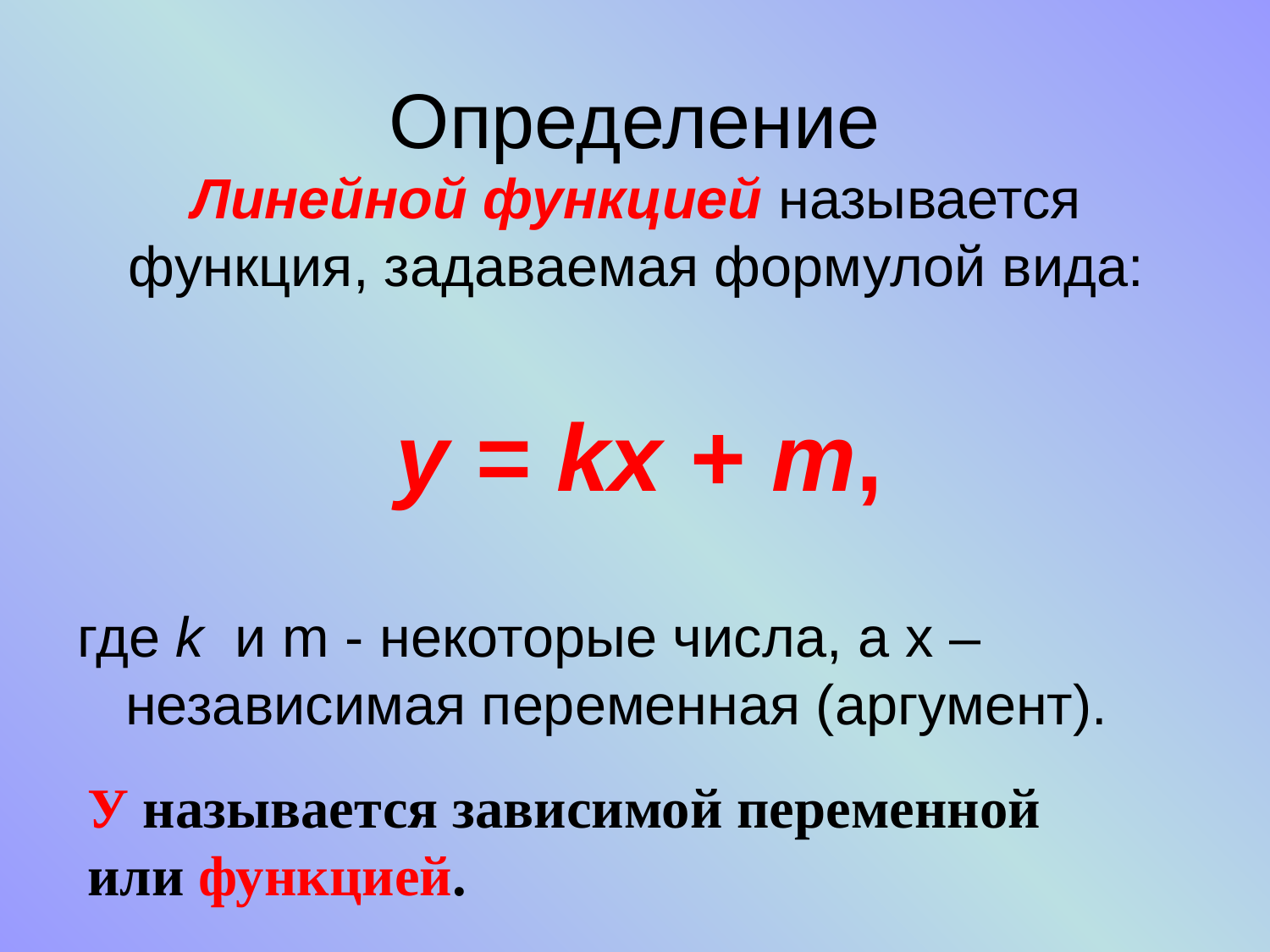

# Определение
Линейной функцией называется функция, задаваемая формулой вида:

  y = kx + m,

где k  и m - некоторые числа, а х – независимая переменная (аргумент).
У называется зависимой переменной или функцией.